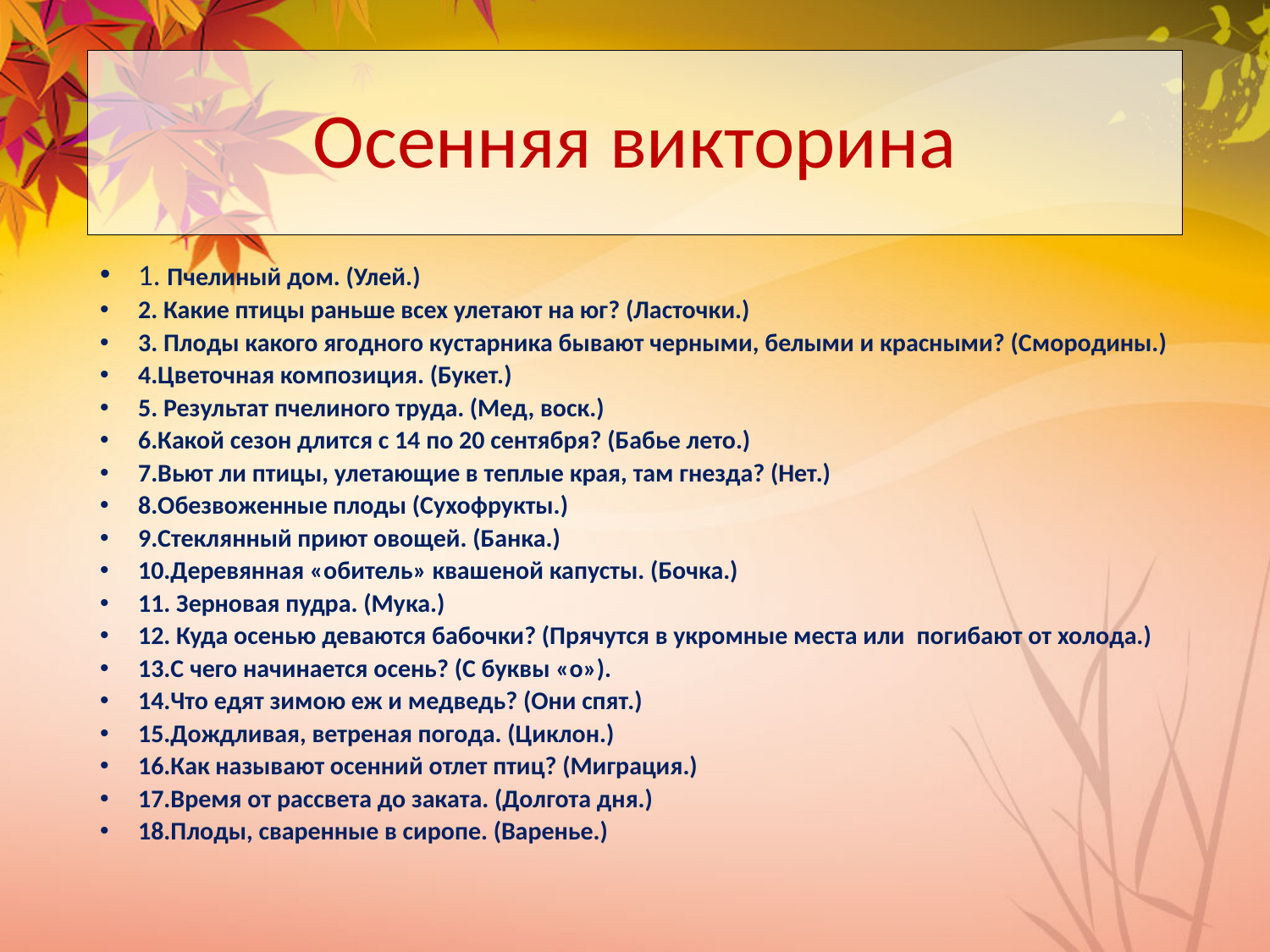

# Осенняя викторина
1. Пчелиный дом. (Улей.)
2. Какие птицы раньше всех улетают на юг? (Ласточки.)
3. Плоды какого ягодного кустарника бывают черными, белыми и красными? (Смородины.)
4.Цветочная композиция. (Букет.)
5. Результат пчелиного труда. (Мед, воск.)
6.Какой сезон длится с 14 по 20 сентября? (Бабье лето.)
7.Вьют ли птицы, улетающие в теплые края, там гнезда? (Нет.)
8.Обезвоженные плоды (Сухофрукты.)
9.Стеклянный приют овощей. (Банка.)
10.Деревянная «обитель» квашеной капусты. (Бочка.)
11. Зерновая пудра. (Мука.)
12. Куда осенью деваются бабочки? (Прячутся в укромные места или  погибают от холода.)
13.С чего начинается осень? (С буквы «о»).
14.Что едят зимою еж и медведь? (Они спят.)
15.Дождливая, ветреная погода. (Циклон.)
16.Как называют осенний отлет птиц? (Миграция.)
17.Время от рассвета до заката. (Долгота дня.)
18.Плоды, сваренные в сиропе. (Варенье.)